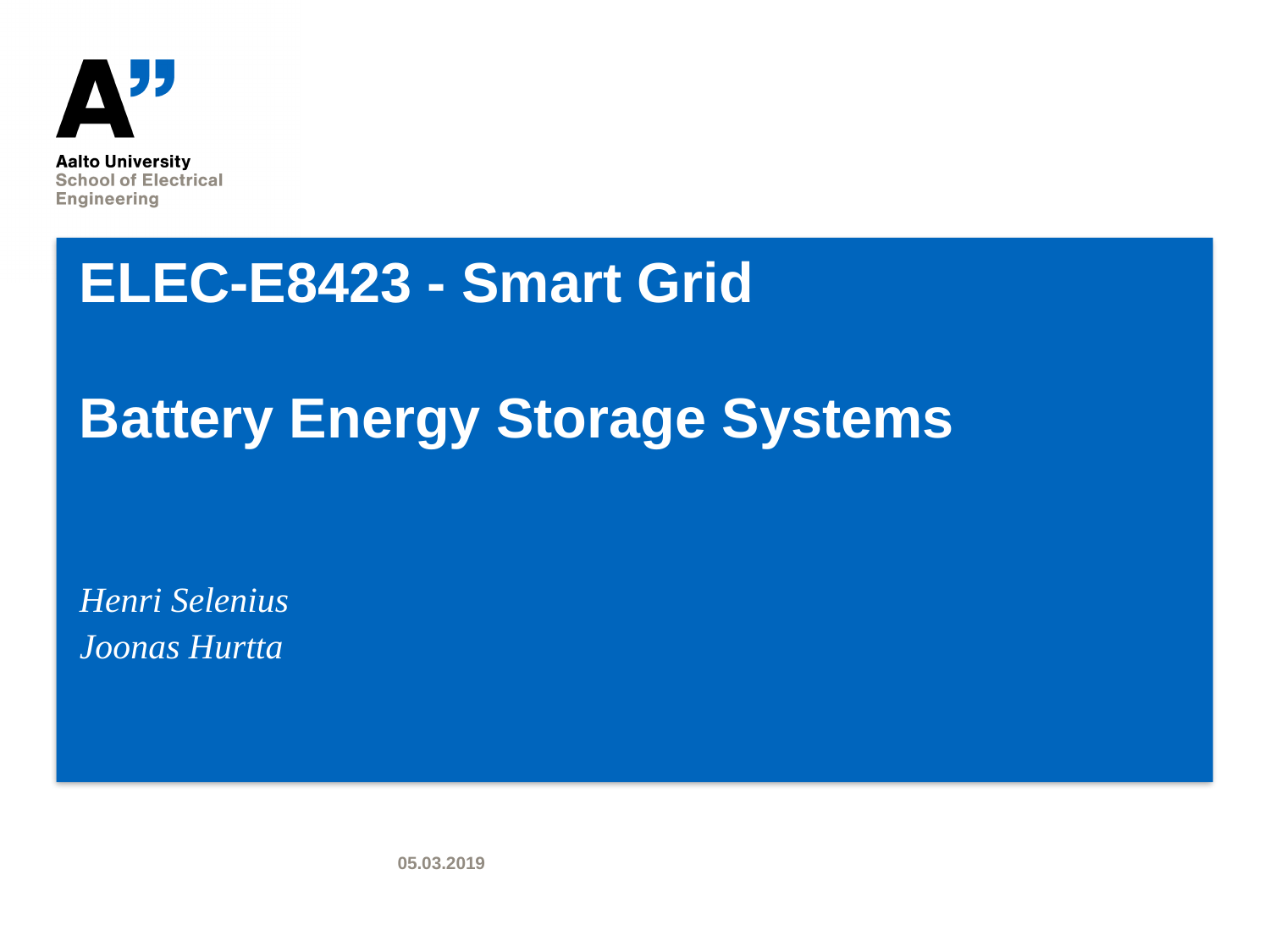

# ELEC-E8423 - Smart Grid Battery Energy Storage Systems
Henri Selenius
Joonas Hurtta

05.03.2019